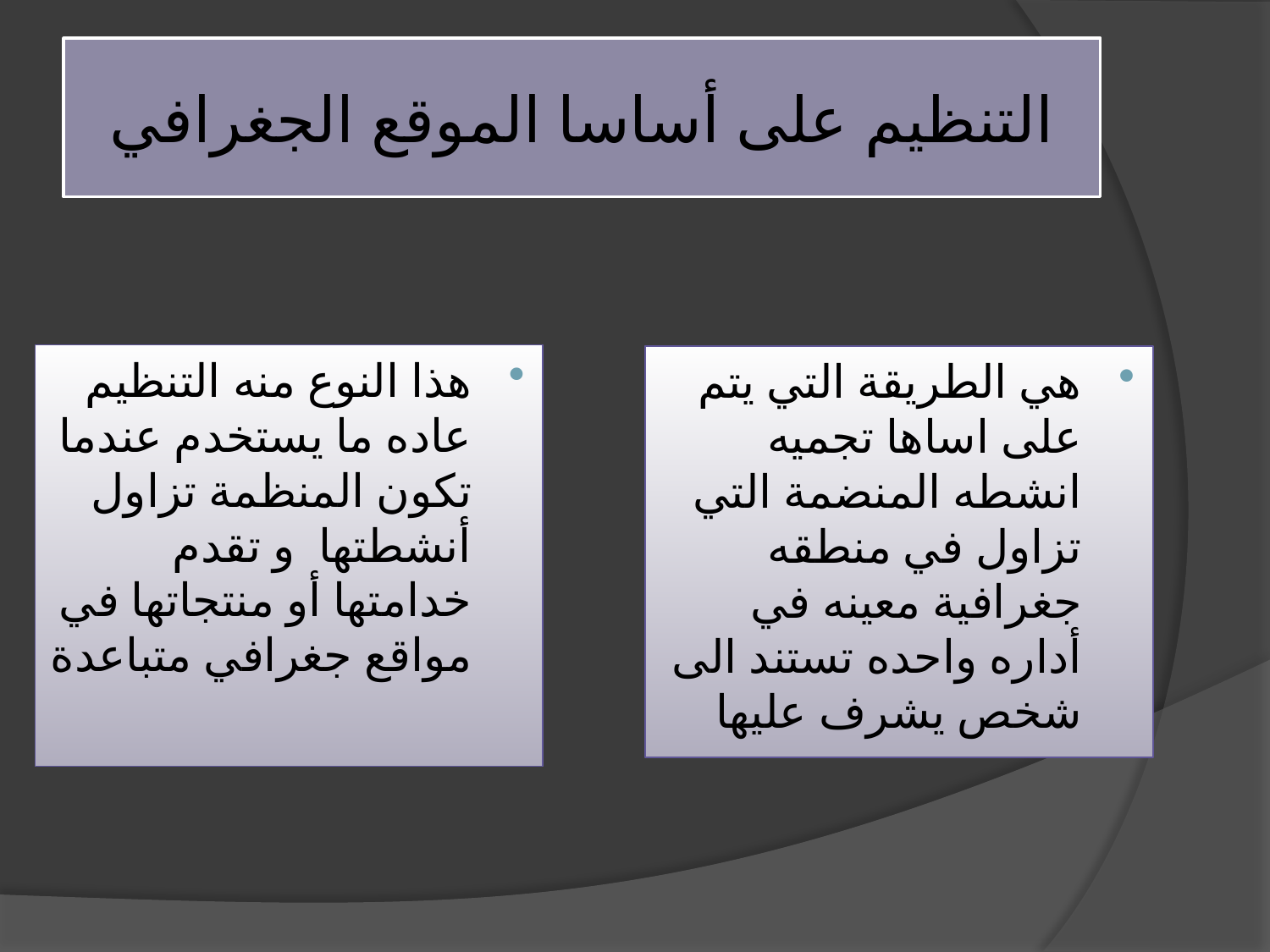

# التنظيم على أساسا الموقع الجغرافي
هذا النوع منه التنظيم عاده ما يستخدم عندما تكون المنظمة تزاول أنشطتها  و تقدم خدامتها أو منتجاتها في مواقع جغرافي متباعدة
هي الطريقة التي يتم على اساها تجميه انشطه المنضمة التي تزاول في منطقه جغرافية معينه في أداره واحده تستند الى شخص يشرف عليها